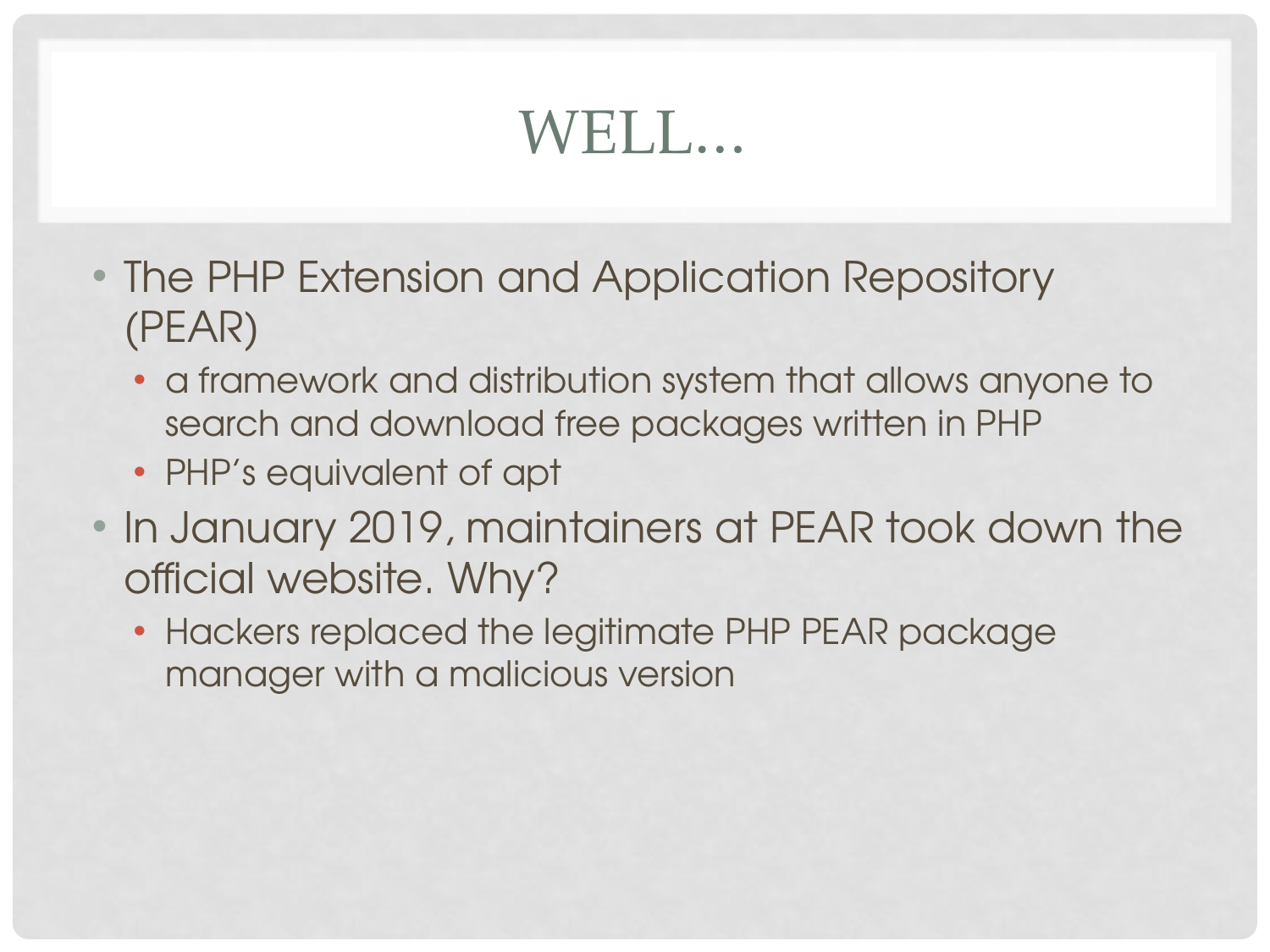

# Well…
The PHP Extension and Application Repository (PEAR)
a framework and distribution system that allows anyone to search and download free packages written in PHP
PHP’s equivalent of apt
In January 2019, maintainers at PEAR took down the official website. Why?
Hackers replaced the legitimate PHP PEAR package manager with a malicious version